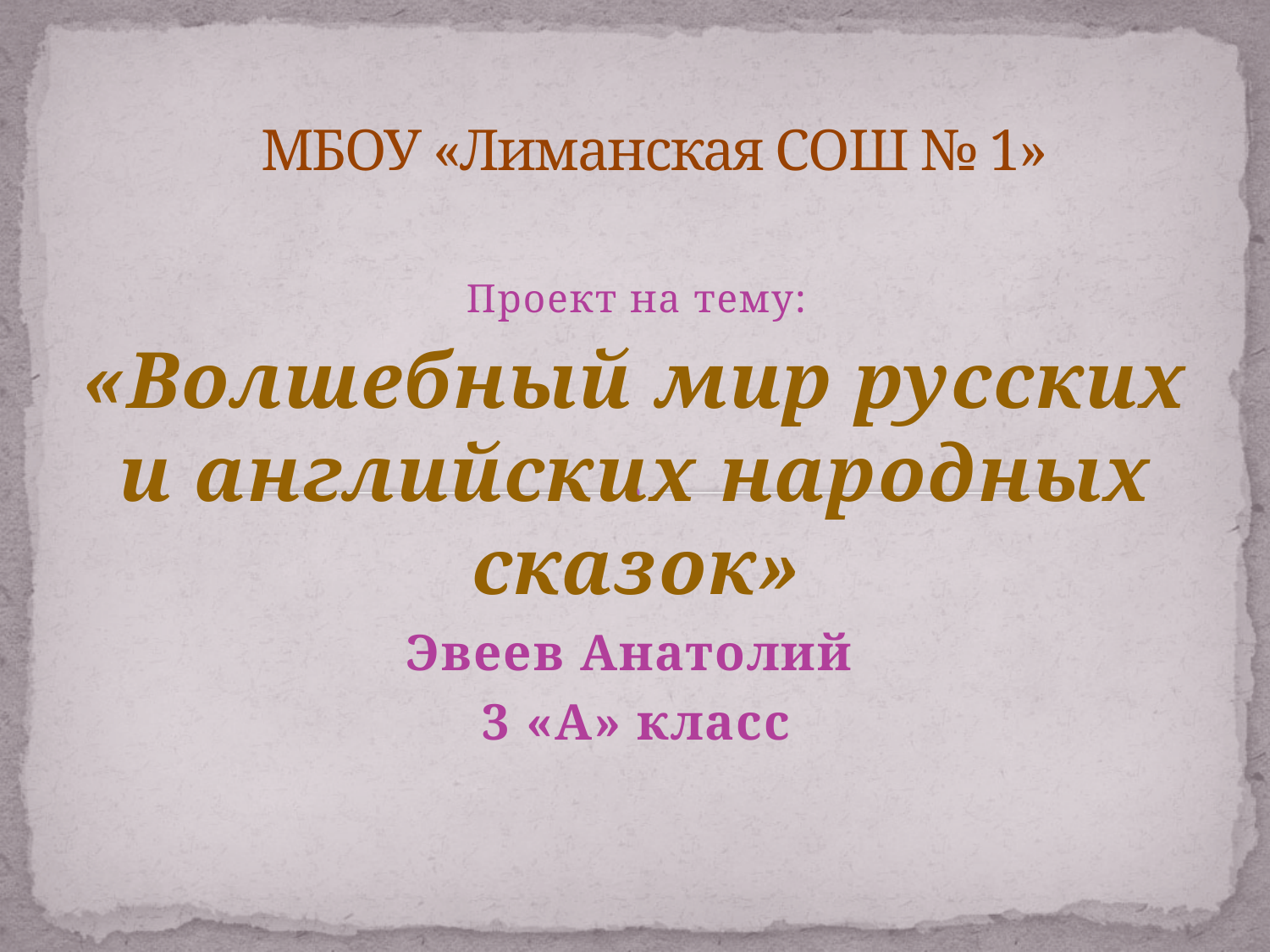

# МБОУ «Лиманская СОШ № 1»
Проект на тему:
«Волшебный мир русских и английских народных сказок»
Эвеев Анатолий
3 «А» класс